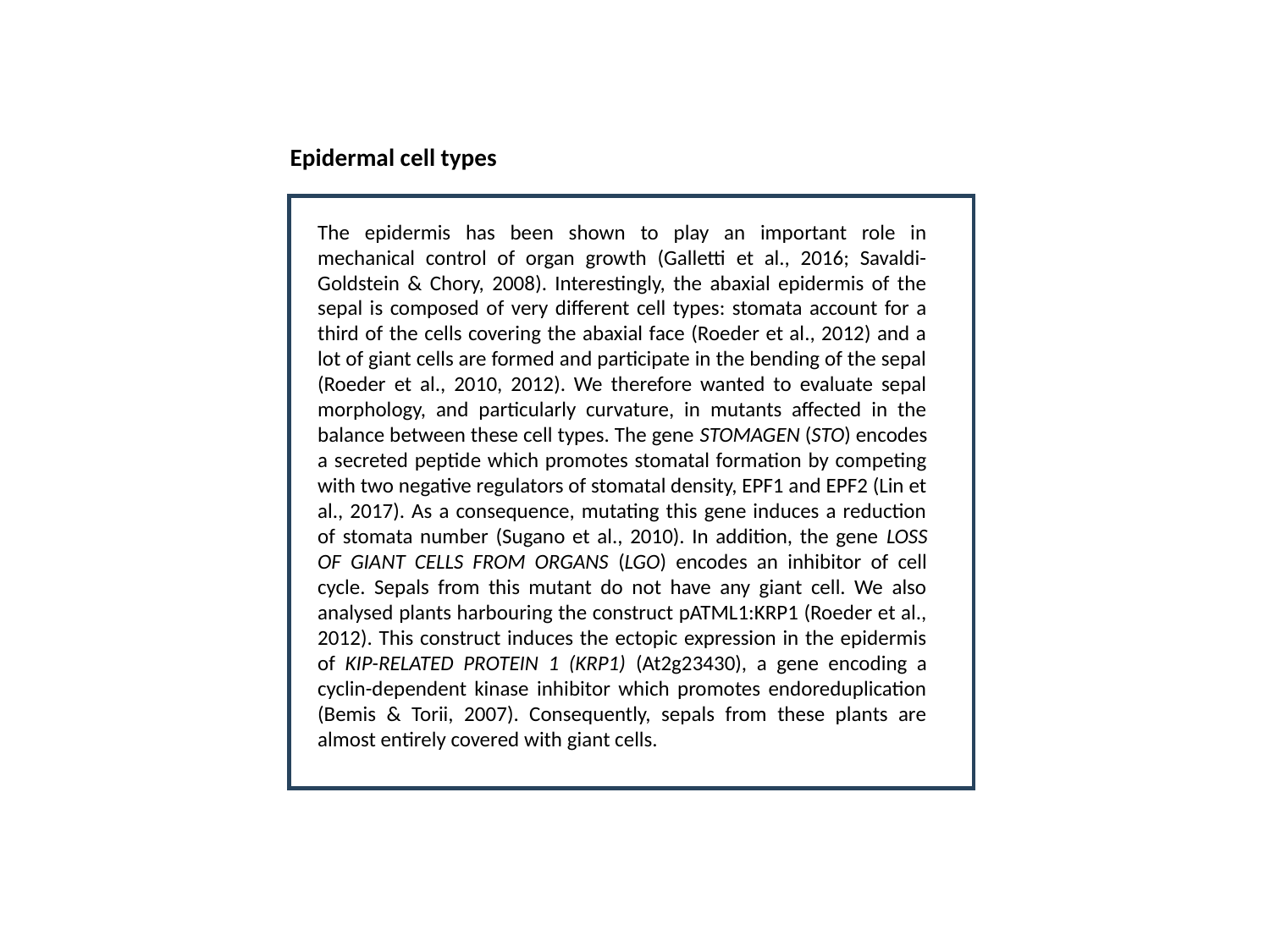

Epidermal cell types

The epidermis has been shown to play an important role in mechanical control of organ growth (Galletti et al., 2016; Savaldi-Goldstein & Chory, 2008). Interestingly, the abaxial epidermis of the sepal is composed of very different cell types: stomata account for a third of the cells covering the abaxial face (Roeder et al., 2012) and a lot of giant cells are formed and participate in the bending of the sepal (Roeder et al., 2010, 2012). We therefore wanted to evaluate sepal morphology, and particularly curvature, in mutants affected in the balance between these cell types. The gene STOMAGEN (STO) encodes a secreted peptide which promotes stomatal formation by competing with two negative regulators of stomatal density, EPF1 and EPF2 (Lin et al., 2017). As a consequence, mutating this gene induces a reduction of stomata number (Sugano et al., 2010). In addition, the gene LOSS OF GIANT CELLS FROM ORGANS (LGO) encodes an inhibitor of cell cycle. Sepals from this mutant do not have any giant cell. We also analysed plants harbouring the construct pATML1:KRP1 (Roeder et al., 2012). This construct induces the ectopic expression in the epidermis of KIP-RELATED PROTEIN 1 (KRP1) (At2g23430), a gene encoding a cyclin-dependent kinase inhibitor which promotes endoreduplication (Bemis & Torii, 2007). Consequently, sepals from these plants are almost entirely covered with giant cells.